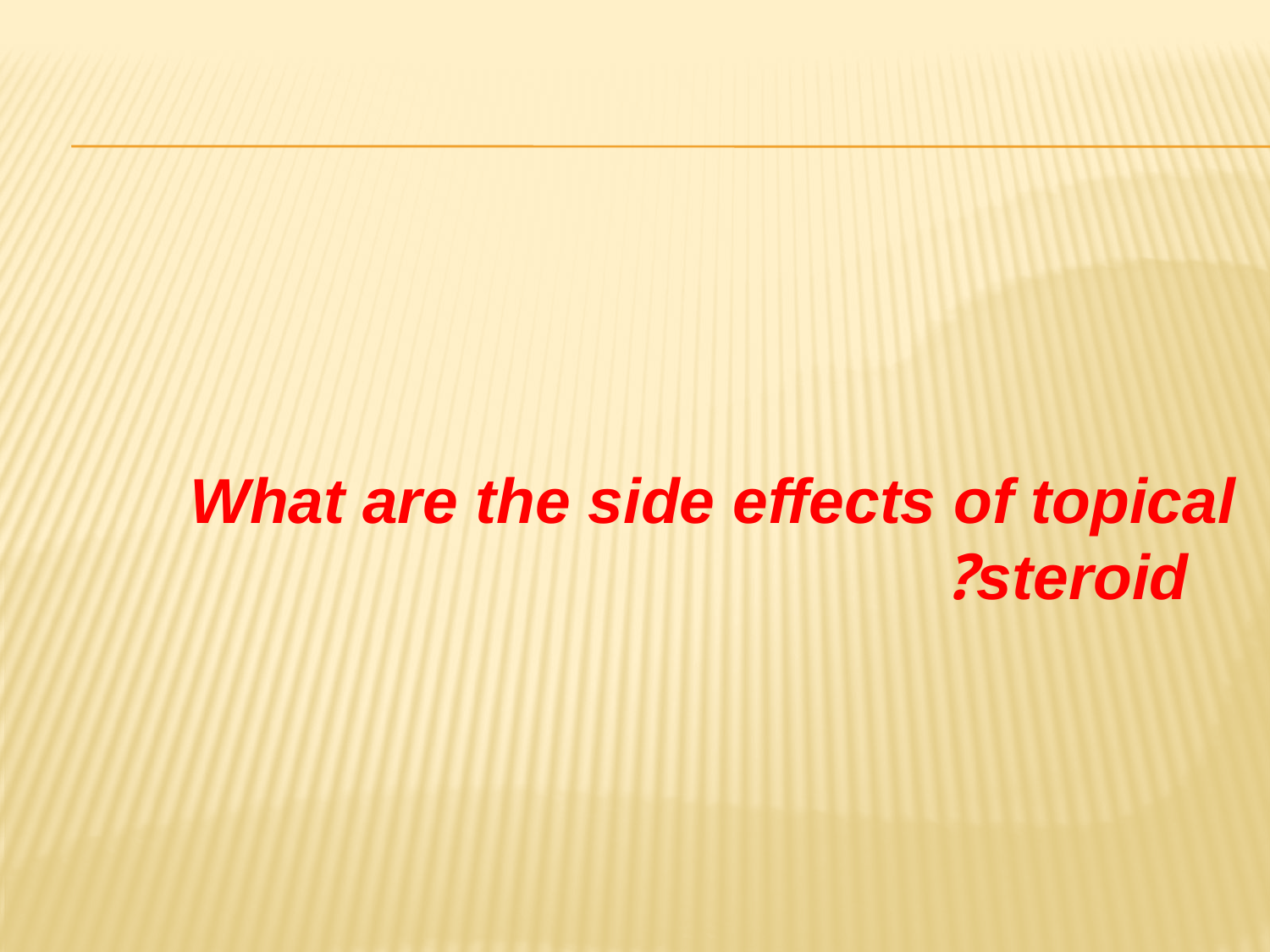

#

What are the side effects of topical steroid?